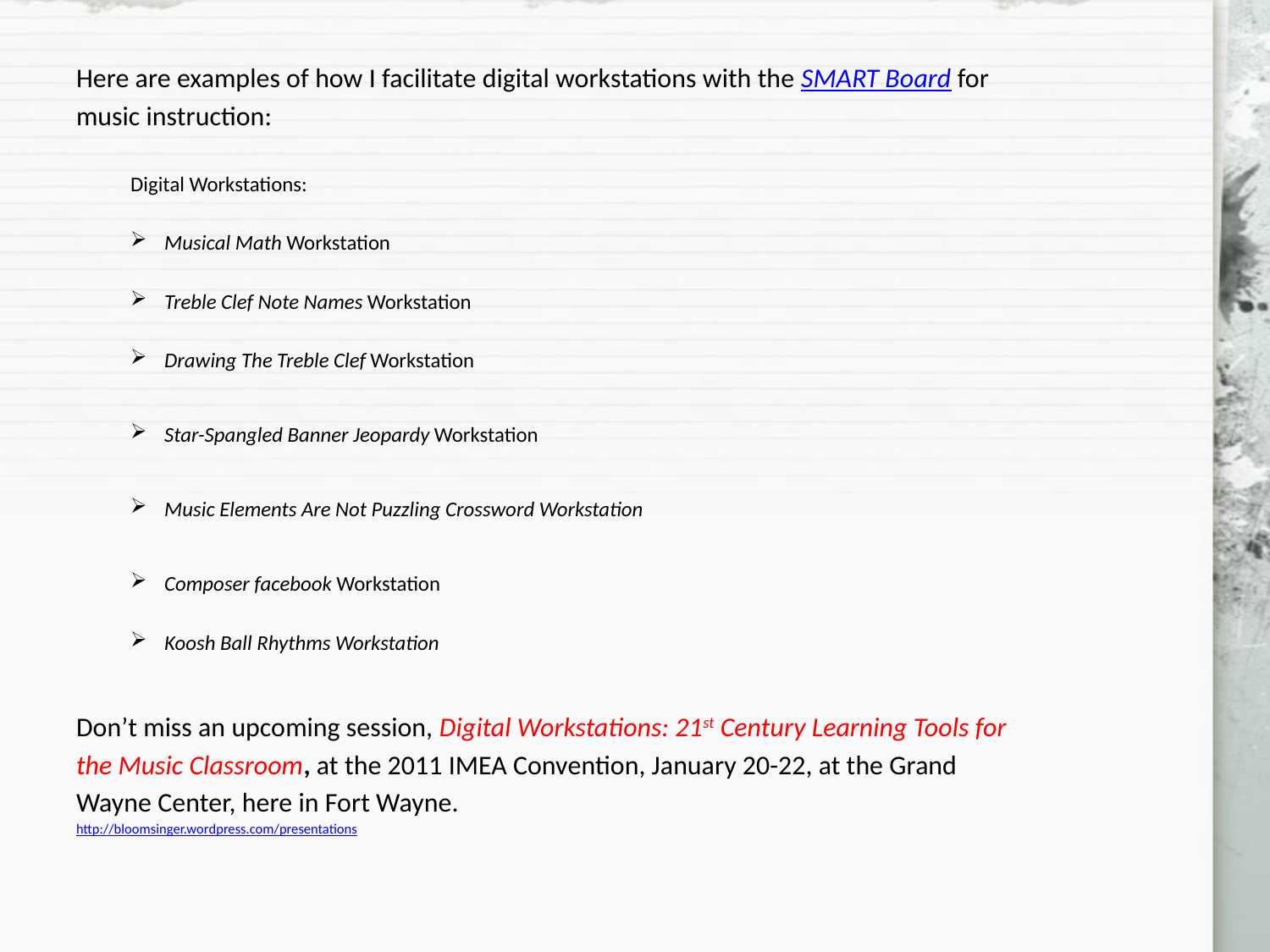

Here are examples of how I facilitate digital workstations with the SMART Board for
music instruction:

Digital Workstations:

Musical Math Workstation

Treble Clef Note Names Workstation

Drawing The Treble Clef Workstation

Star-Spangled Banner Jeopardy Workstation

Music Elements Are Not Puzzling Crossword Workstation

Composer facebook Workstation

Koosh Ball Rhythms Workstation

Don’t miss an upcoming session, Digital Workstations: 21st Century Learning Tools for
the Music Classroom, at the 2011 IMEA Convention, January 20-22, at the Grand
Wayne Center, here in Fort Wayne.
http://bloomsinger.wordpress.com/presentations